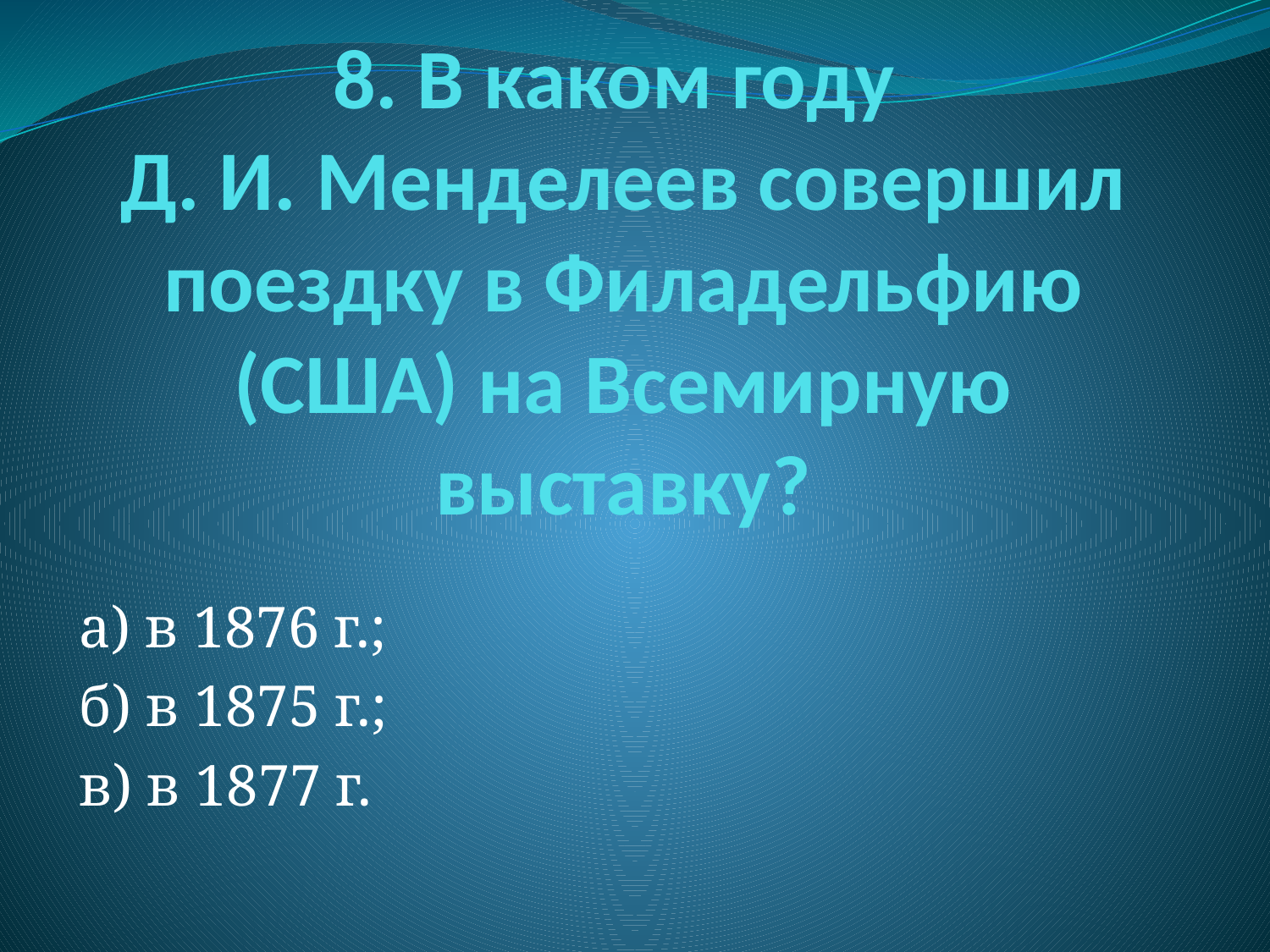

# 8. В каком году Д. И. Менделеев совершил поездку в Филадельфию (США) на Всемирную выставку?
а) в 1876 г.;
б) в 1875 г.;
в) в 1877 г.